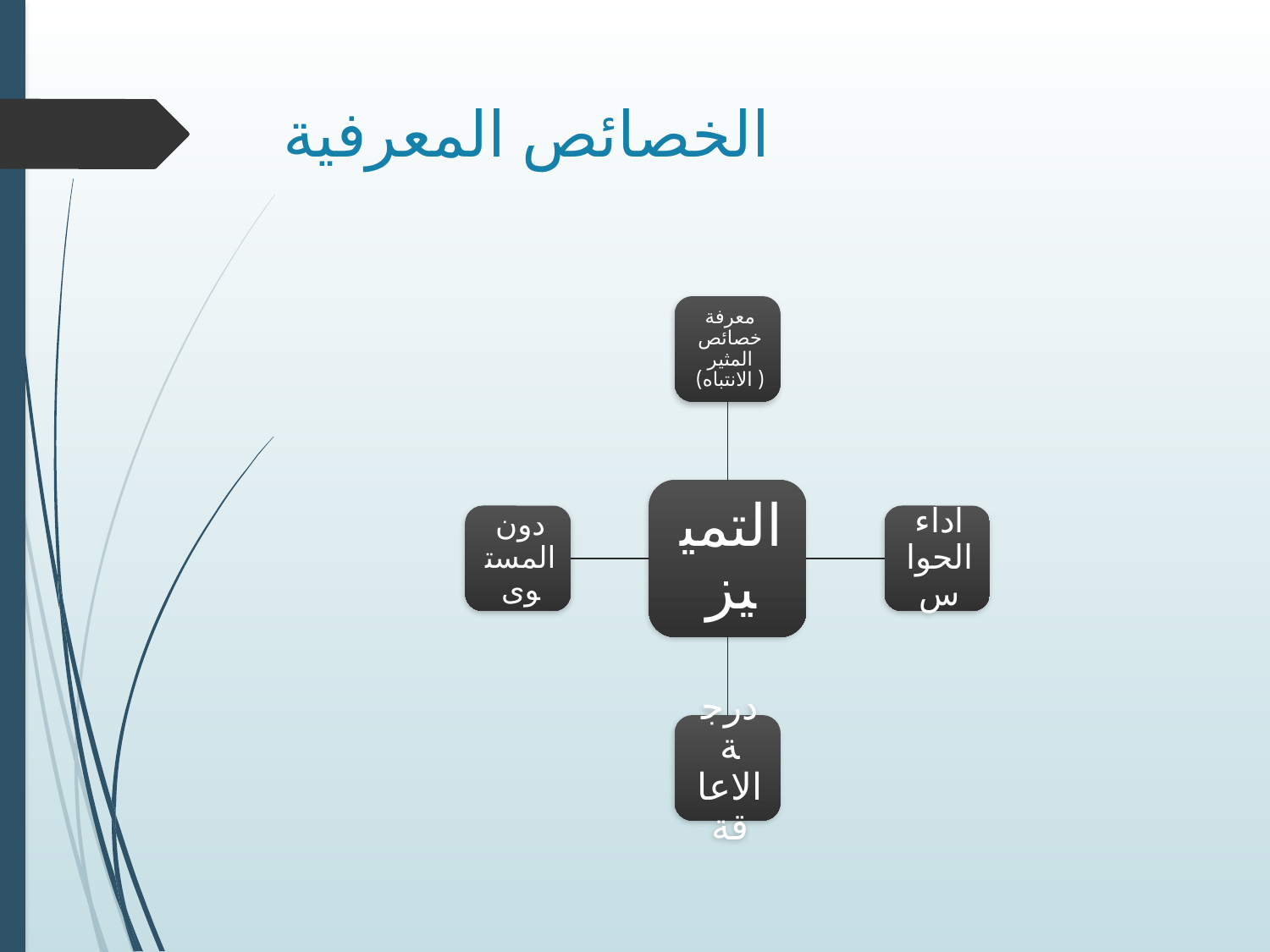

# الخصائص المعرفية
التمييز
معرفة خصائص المثير ( الانتباه)
اداء الحواس
درجة الاعاقة
دون المستوى